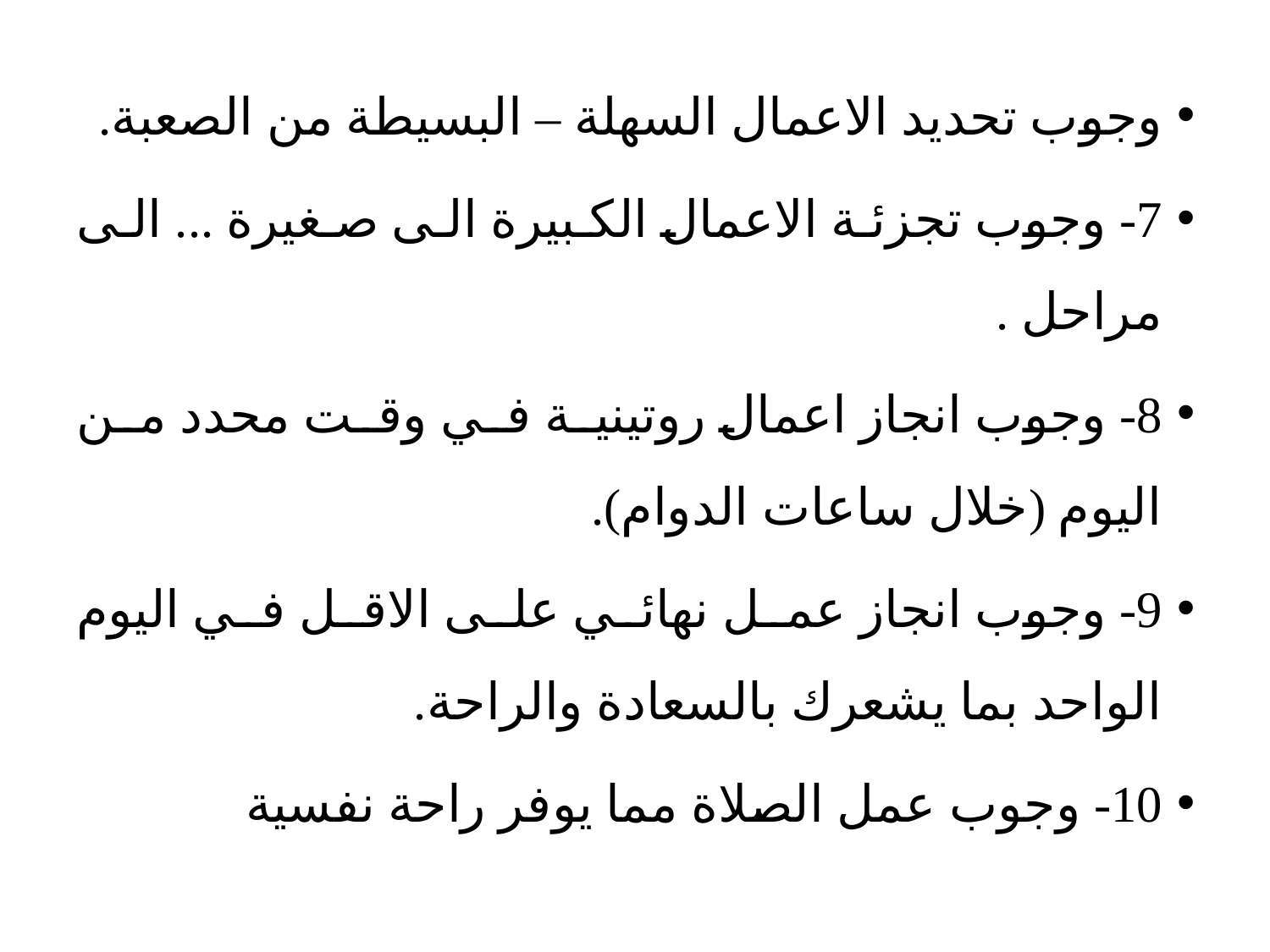

وجوب تحديد الاعمال السهلة – البسيطة من الصعبة.
7- وجوب تجزئة الاعمال الكبيرة الى صغيرة ... الى مراحل .
8- وجوب انجاز اعمال روتينية في وقت محدد من اليوم (خلال ساعات الدوام).
9- وجوب انجاز عمل نهائي على الاقل في اليوم الواحد بما يشعرك بالسعادة والراحة.
10- وجوب عمل الصلاة مما يوفر راحة نفسية